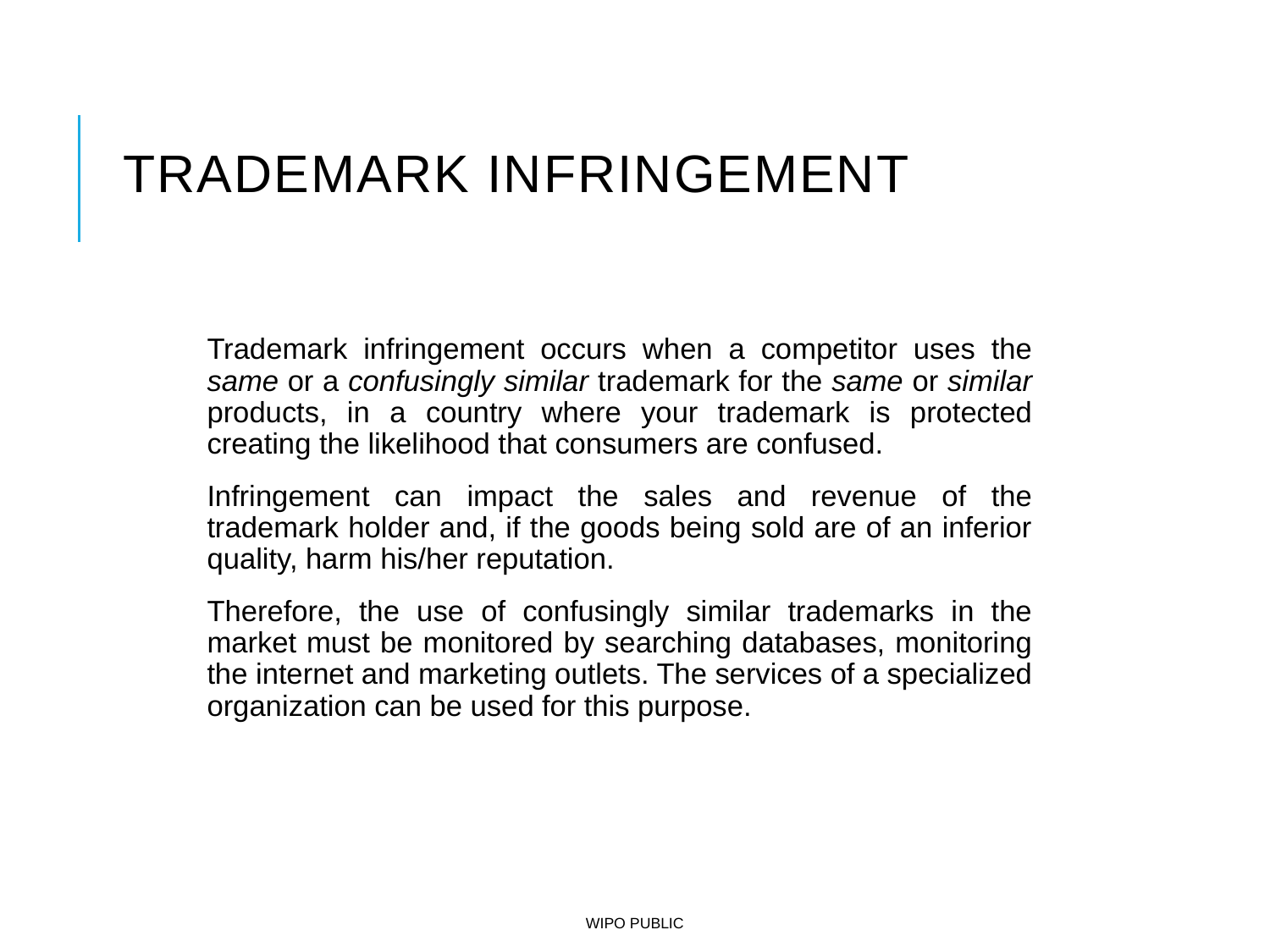

# Trademark infringement
Trademark infringement occurs when a competitor uses the same or a confusingly similar trademark for the same or similar products, in a country where your trademark is protected creating the likelihood that consumers are confused.
Infringement can impact the sales and revenue of the trademark holder and, if the goods being sold are of an inferior quality, harm his/her reputation.
Therefore, the use of confusingly similar trademarks in the market must be monitored by searching databases, monitoring the internet and marketing outlets. The services of a specialized organization can be used for this purpose.